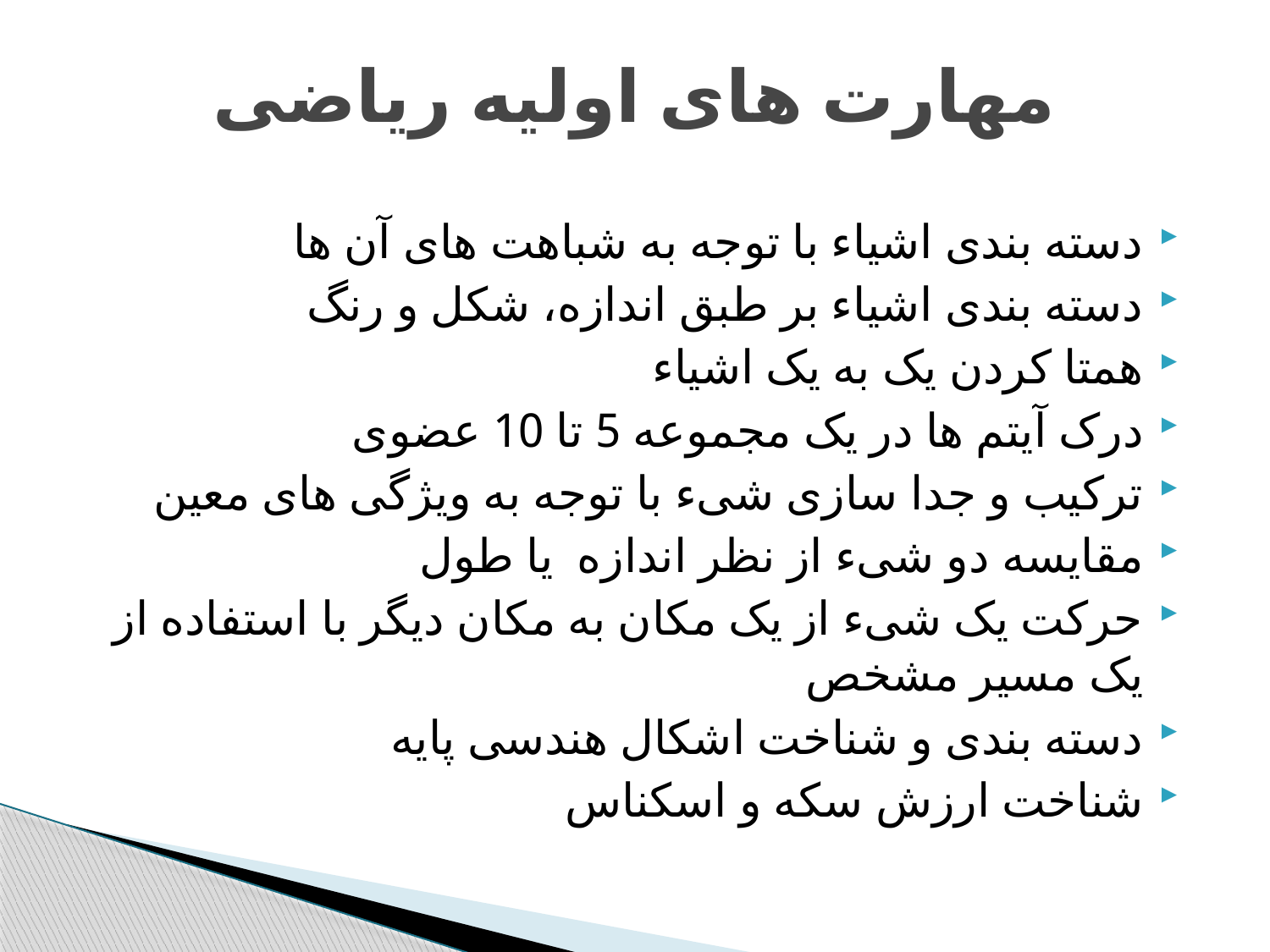

# مهارت های اولیه ریاضی
دسته بندی اشیاء با توجه به شباهت های آن ها
دسته بندی اشیاء بر طبق اندازه، شکل و رنگ
همتا کردن یک به یک اشیاء
درک آیتم ها در یک مجموعه 5 تا 10 عضوی
ترکیب و جدا سازی شیء با توجه به ویژگی های معین
مقایسه دو شیء از نظر اندازه  یا طول
حرکت یک شیء از یک مکان به مکان دیگر با استفاده از یک مسیر مشخص
دسته بندی و شناخت اشکال هندسی پایه
شناخت ارزش سکه و اسکناس